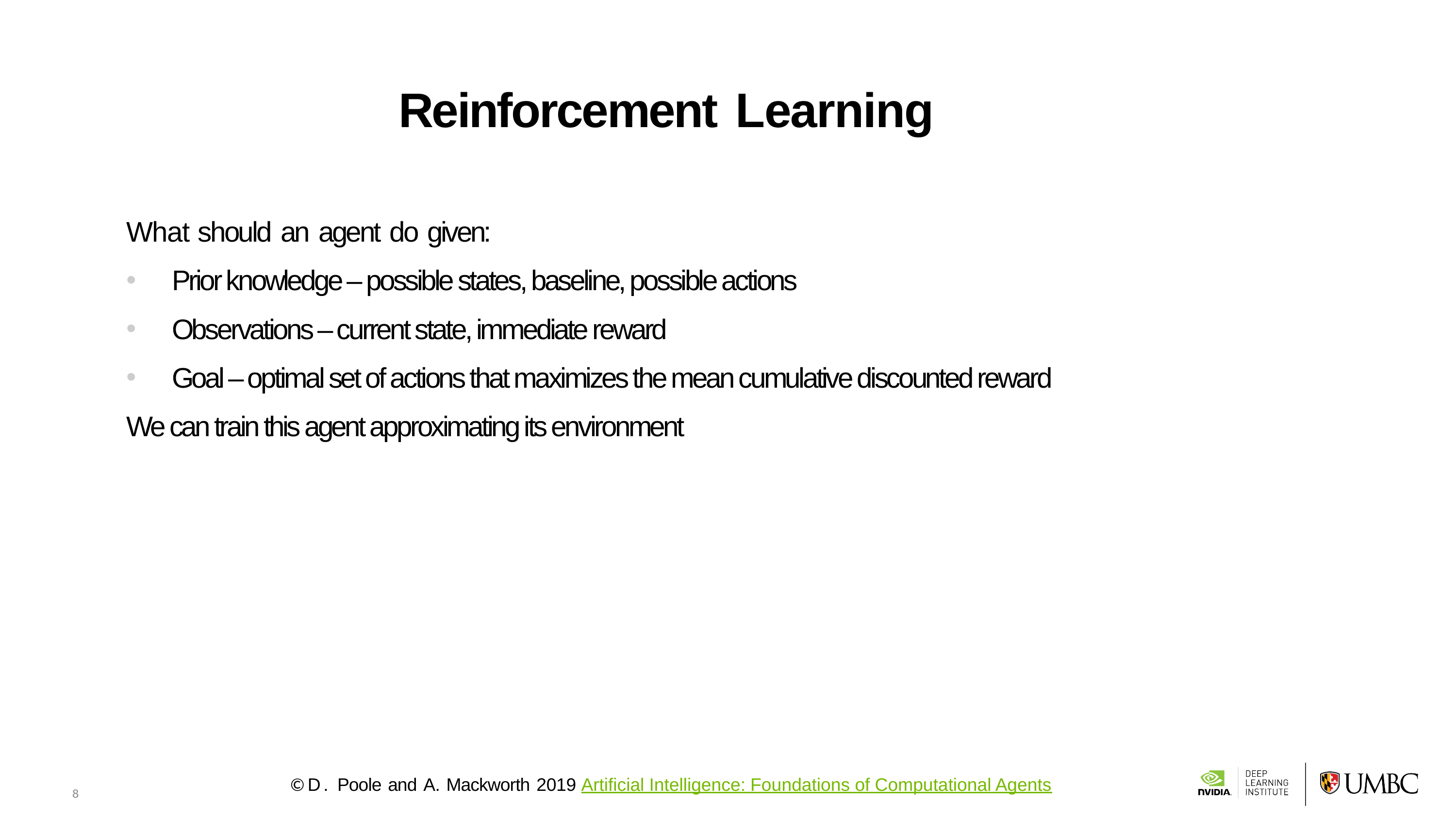

# Reinforcement Learning
What should an agent do given:
Prior knowledge – possible states, baseline, possible actions
Observations – current state, immediate reward
Goal – optimal set of actions that maximizes the mean cumulative discounted reward
We can train this agent approximating its environment
©D. Poole and A. Mackworth 2019 Artificial Intelligence: Foundations of Computational Agents